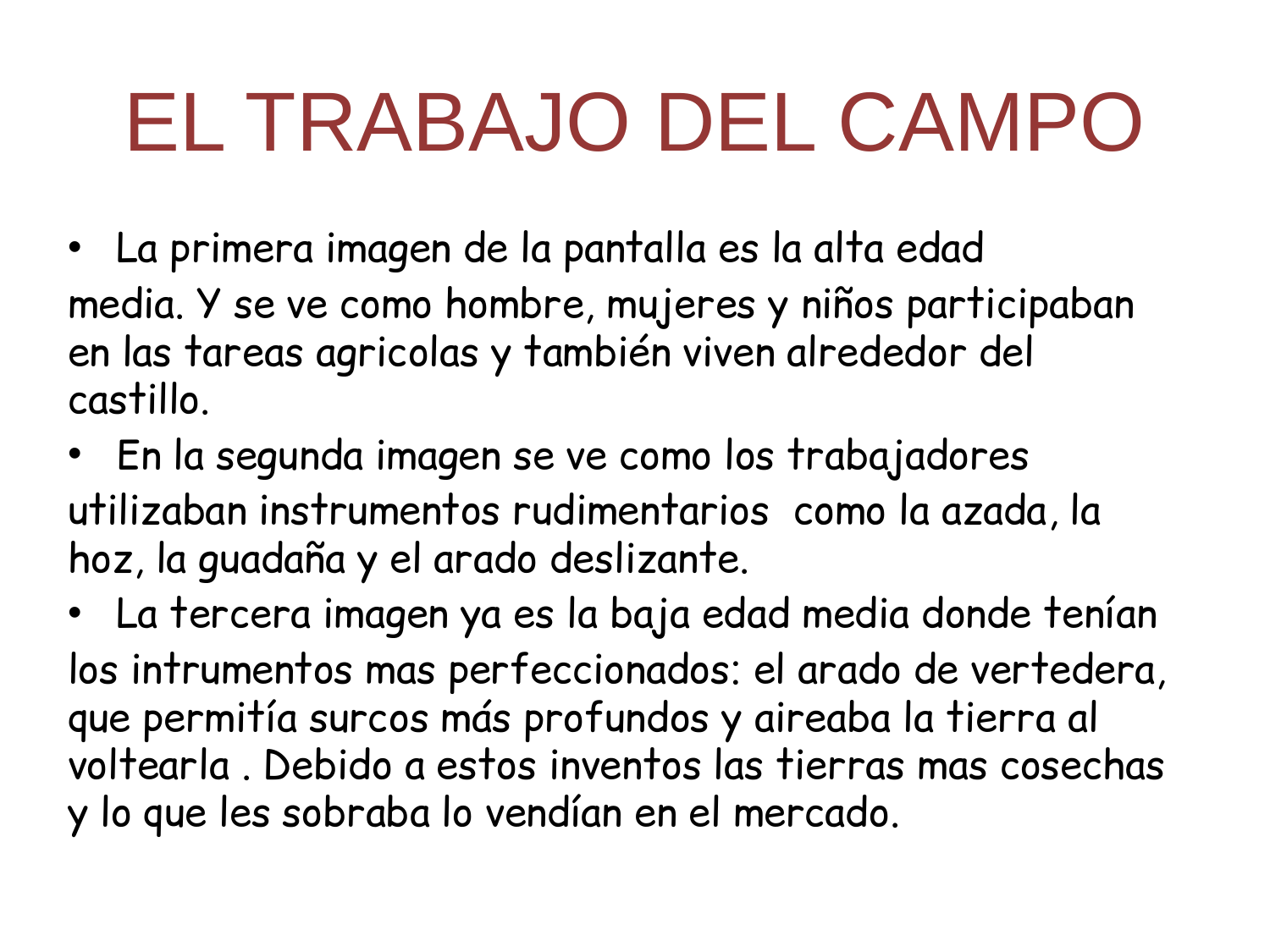

# EL TRABAJO DEL CAMPO
La primera imagen de la pantalla es la alta edad
media. Y se ve como hombre, mujeres y niños participaban en las tareas agricolas y también viven alrededor del castillo.
En la segunda imagen se ve como los trabajadores
utilizaban instrumentos rudimentarios  como la azada, la hoz, la guadaña y el arado deslizante.
La tercera imagen ya es la baja edad media donde tenían
los intrumentos mas perfeccionados: el arado de vertedera, que permitía surcos más profundos y aireaba la tierra al voltearla . Debido a estos inventos las tierras mas cosechas y lo que les sobraba lo vendían en el mercado.